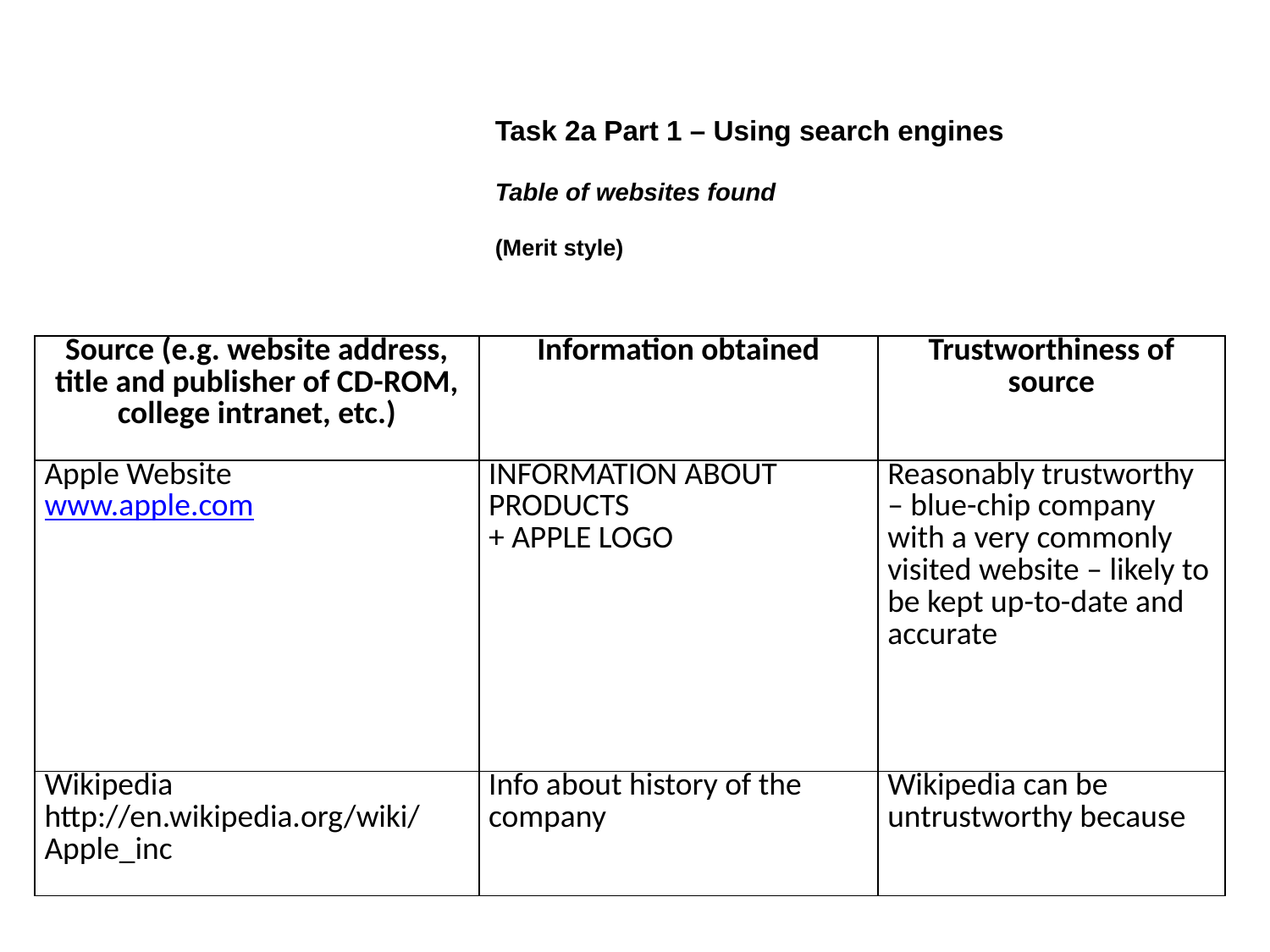

Task 2a Part 1 – Using search engines

Table of websites found

(Merit style)

| Source (e.g. website address, title and publisher of CD-ROM, college intranet, etc.) | Information obtained | Trustworthiness of source |
| --- | --- | --- |
| Apple Website www.apple.com | INFORMATION ABOUT PRODUCTS + APPLE LOGO | Reasonably trustworthy – blue-chip company with a very commonly visited website – likely to be kept up-to-date and accurate |
| Wikipedia http://en.wikipedia.org/wiki/Apple\_inc | Info about history of the company | Wikipedia can be untrustworthy because |